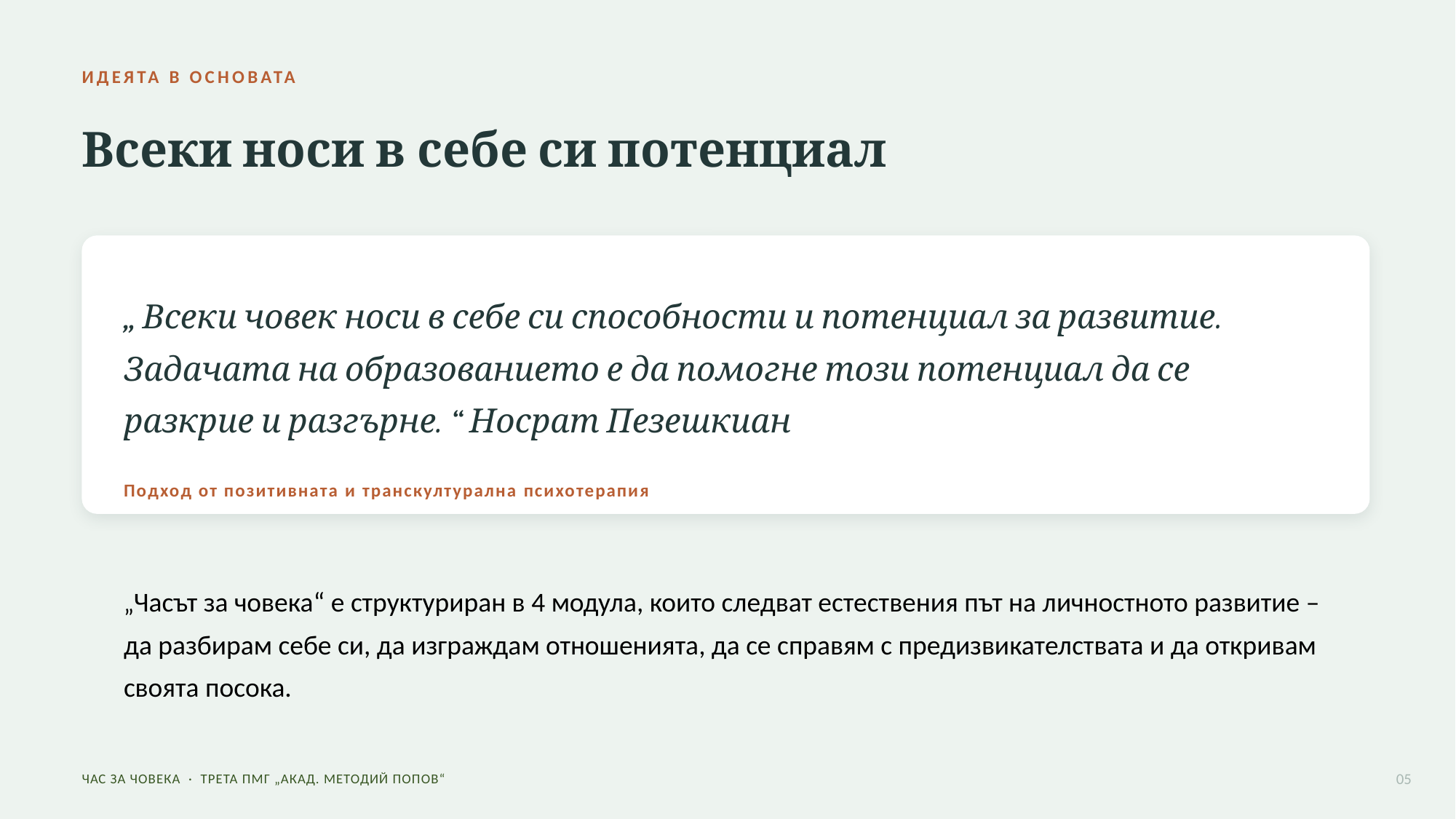

ИДЕЯТА В ОСНОВАТА
Всеки носи в себе си потенциал

„ Всеки човек носи в себе си способности и потенциал за развитие. Задачата на образованието е да помогне този потенциал да се разкрие и разгърне. “ Носрат Пезешкиан
Подход от позитивната и транскултурална психотерапия
„Часът за човека“ е структуриран в 4 модула, които следват естествения път на личностното развитие – да разбирам себе си, да изграждам отношенията, да се справям с предизвикателствата и да откривам своята посока.
ЧАС ЗА ЧОВЕКА  ·  ТРЕТА ПМГ „АКАД. МЕТОДИЙ ПОПОВ“
05